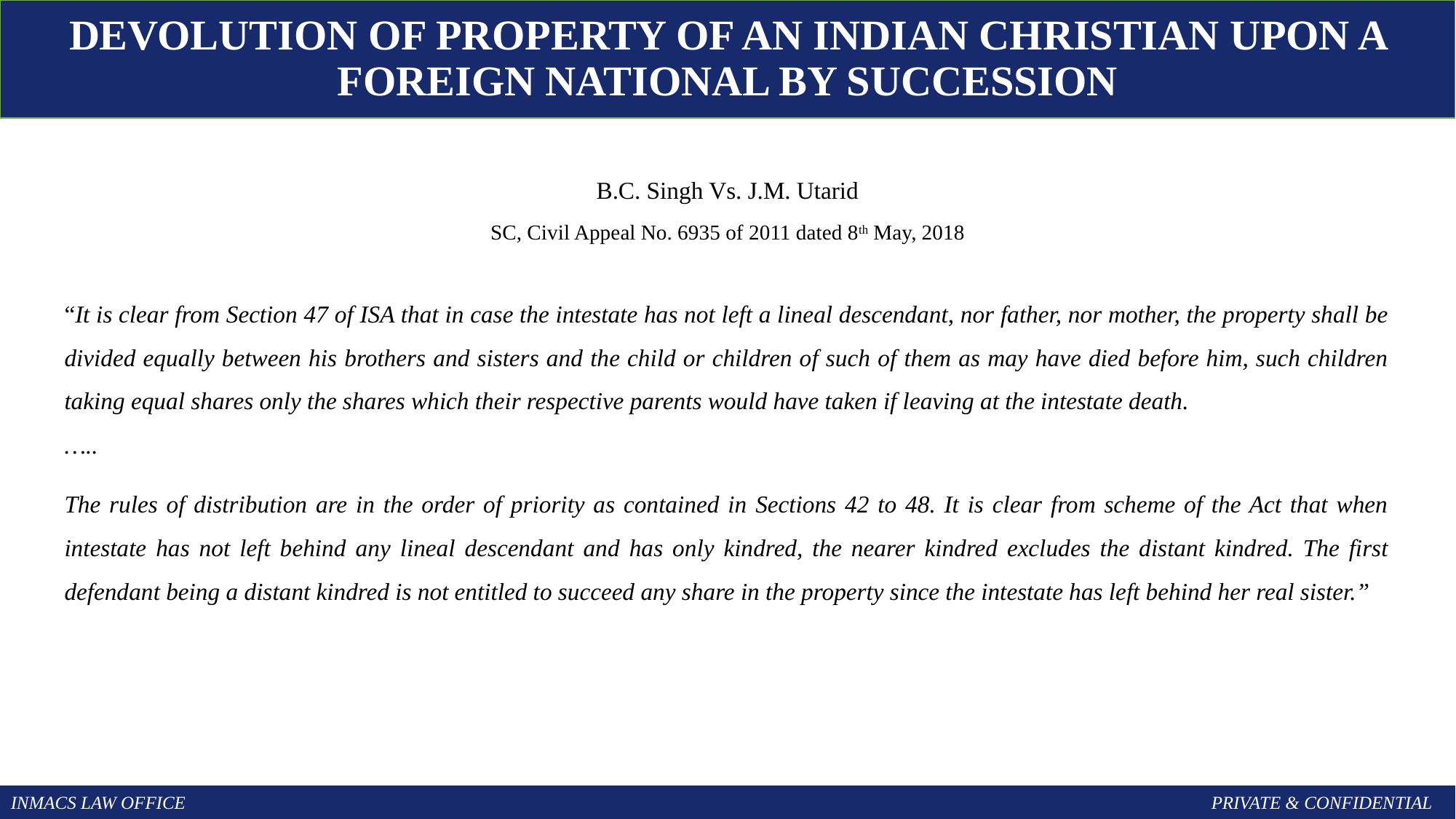

devolution of property of an Indian Christian upon a foreign national by succession
B.C. Singh Vs. J.M. Utarid
SC, Civil Appeal No. 6935 of 2011 dated 8th May, 2018

“It is clear from Section 47 of ISA that in case the intestate has not left a lineal descendant, nor father, nor mother, the property shall be divided equally between his brothers and sisters and the child or children of such of them as may have died before him, such children taking equal shares only the shares which their respective parents would have taken if leaving at the intestate death.
…..
The rules of distribution are in the order of priority as contained in Sections 42 to 48. It is clear from scheme of the Act that when intestate has not left behind any lineal descendant and has only kindred, the nearer kindred excludes the distant kindred. The first defendant being a distant kindred is not entitled to succeed any share in the property since the intestate has left behind her real sister.”
INMACS LAW OFFICE										PRIVATE & CONFIDENTIAL